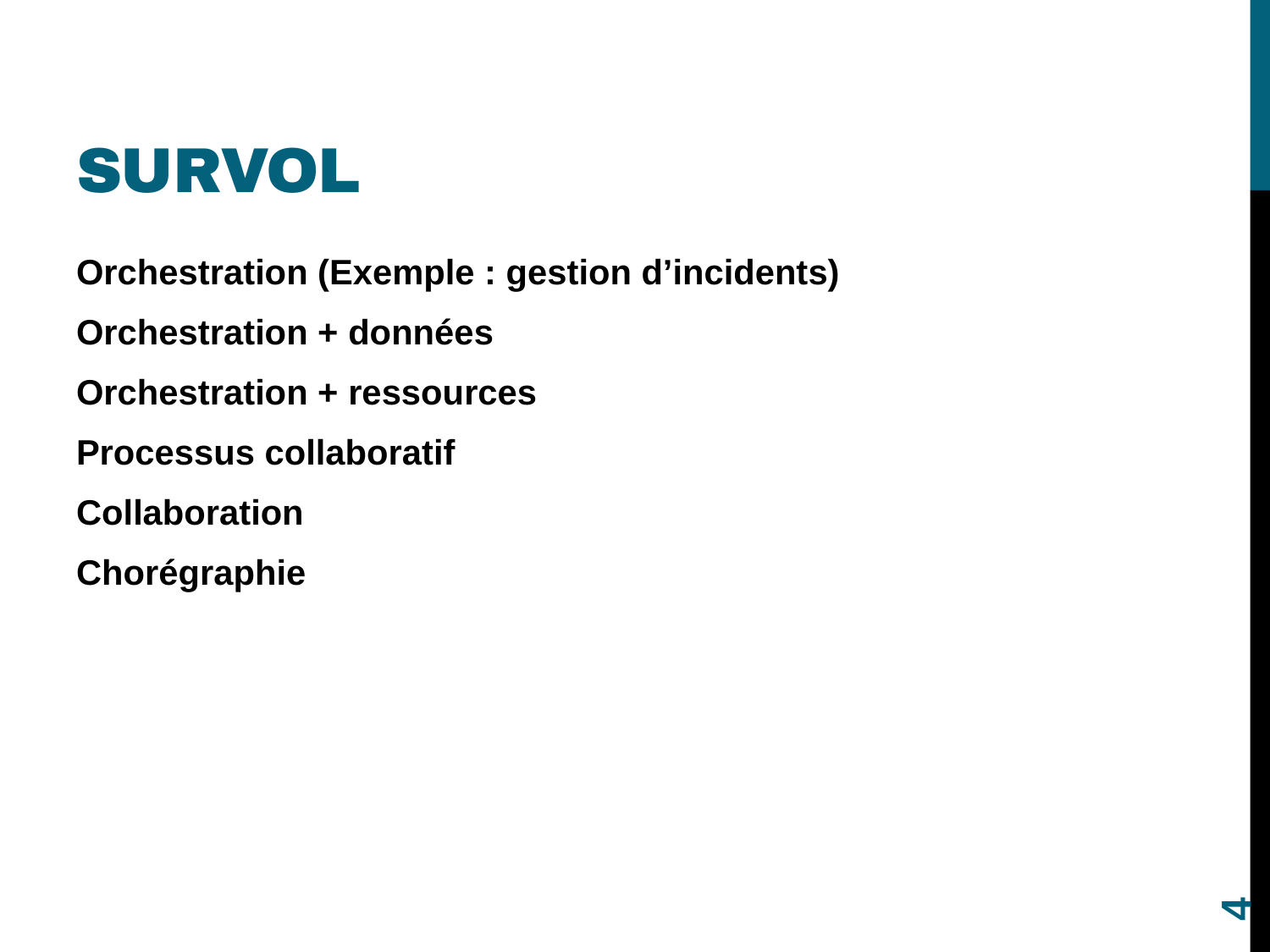

# Survol
Orchestration (Exemple : gestion d’incidents)
Orchestration + données
Orchestration + ressources
Processus collaboratif
Collaboration
Chorégraphie

4